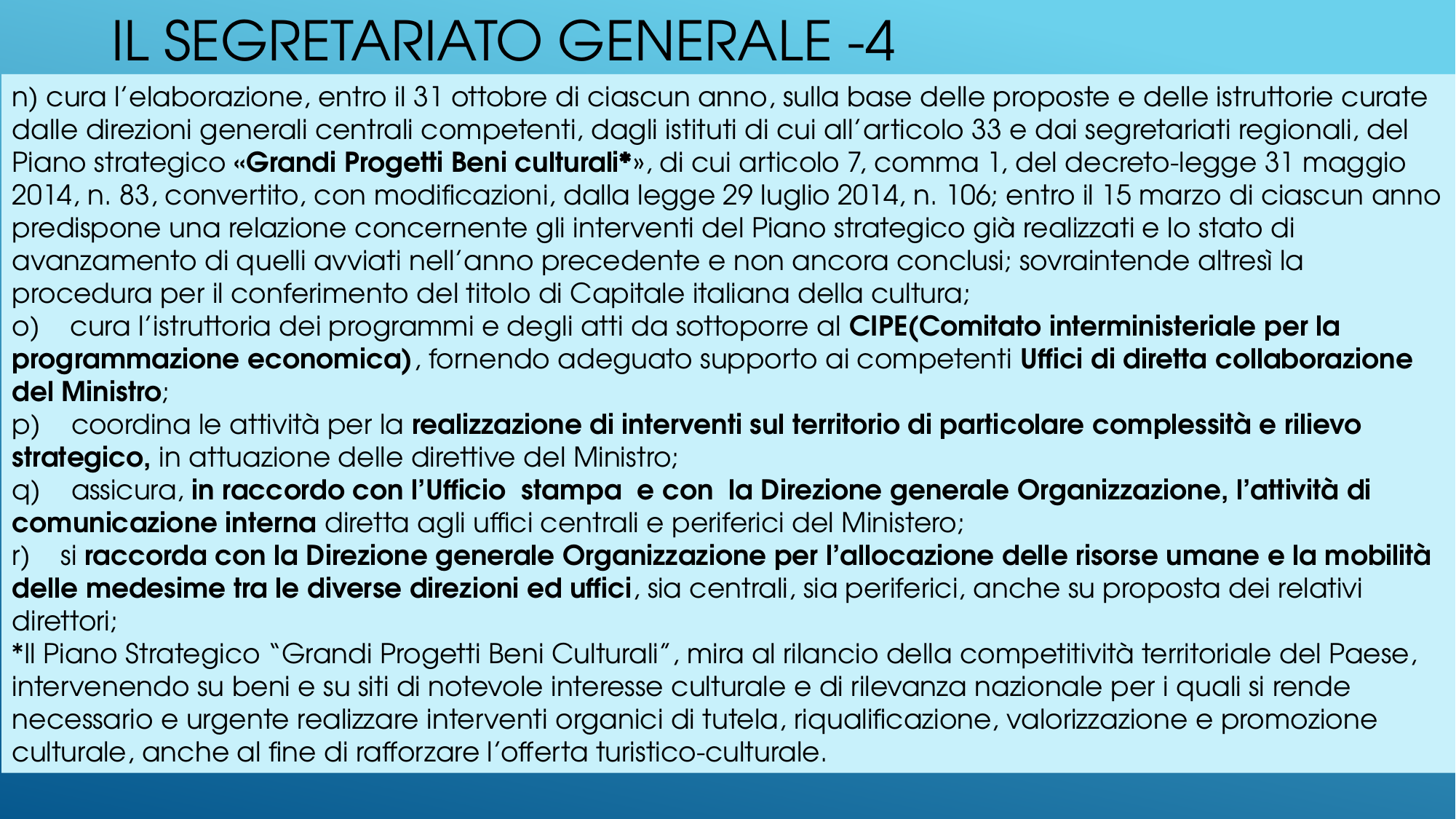

# IL SEGRETARIATO GENERALE -4
n) cura l’elaborazione, entro il 31 ottobre di ciascun anno, sulla base delle proposte e delle istruttorie curate dalle direzioni generali centrali competenti, dagli istituti di cui all’articolo 33 e dai segretariati regionali, del Piano strategico «Grandi Progetti Beni culturali*», di cui articolo 7, comma 1, del decreto-legge 31 maggio 2014, n. 83, convertito, con modificazioni, dalla legge 29 luglio 2014, n. 106; entro il 15 marzo di ciascun anno predispone una relazione concernente gli interventi del Piano strategico già realizzati e lo stato di avanzamento di quelli avviati nell’anno precedente e non ancora conclusi; sovraintende altresì la procedura per il conferimento del titolo di Capitale italiana della cultura;
o)    cura l’istruttoria dei programmi e degli atti da sottoporre al CIPE(Comitato interministeriale per la programmazione economica), fornendo adeguato supporto ai competenti Uffici di diretta collaborazione del Ministro;
p)    coordina le attività per la realizzazione di interventi sul territorio di particolare complessità e rilievo strategico, in attuazione delle direttive del Ministro;
q)    assicura, in raccordo con l’Ufficio  stampa  e con  la Direzione generale Organizzazione, l’attività di comunicazione interna diretta agli uffici centrali e periferici del Ministero;
r)    si raccorda con la Direzione generale Organizzazione per l’allocazione delle risorse umane e la mobilità delle medesime tra le diverse direzioni ed uffici, sia centrali, sia periferici, anche su proposta dei relativi direttori;
*Il Piano Strategico “Grandi Progetti Beni Culturali”, mira al rilancio della competitività territoriale del Paese, intervenendo su beni e su siti di notevole interesse culturale e di rilevanza nazionale per i quali si rende necessario e urgente realizzare interventi organici di tutela, riqualificazione, valorizzazione e promozione culturale, anche al fine di rafforzare l’offerta turistico-culturale.